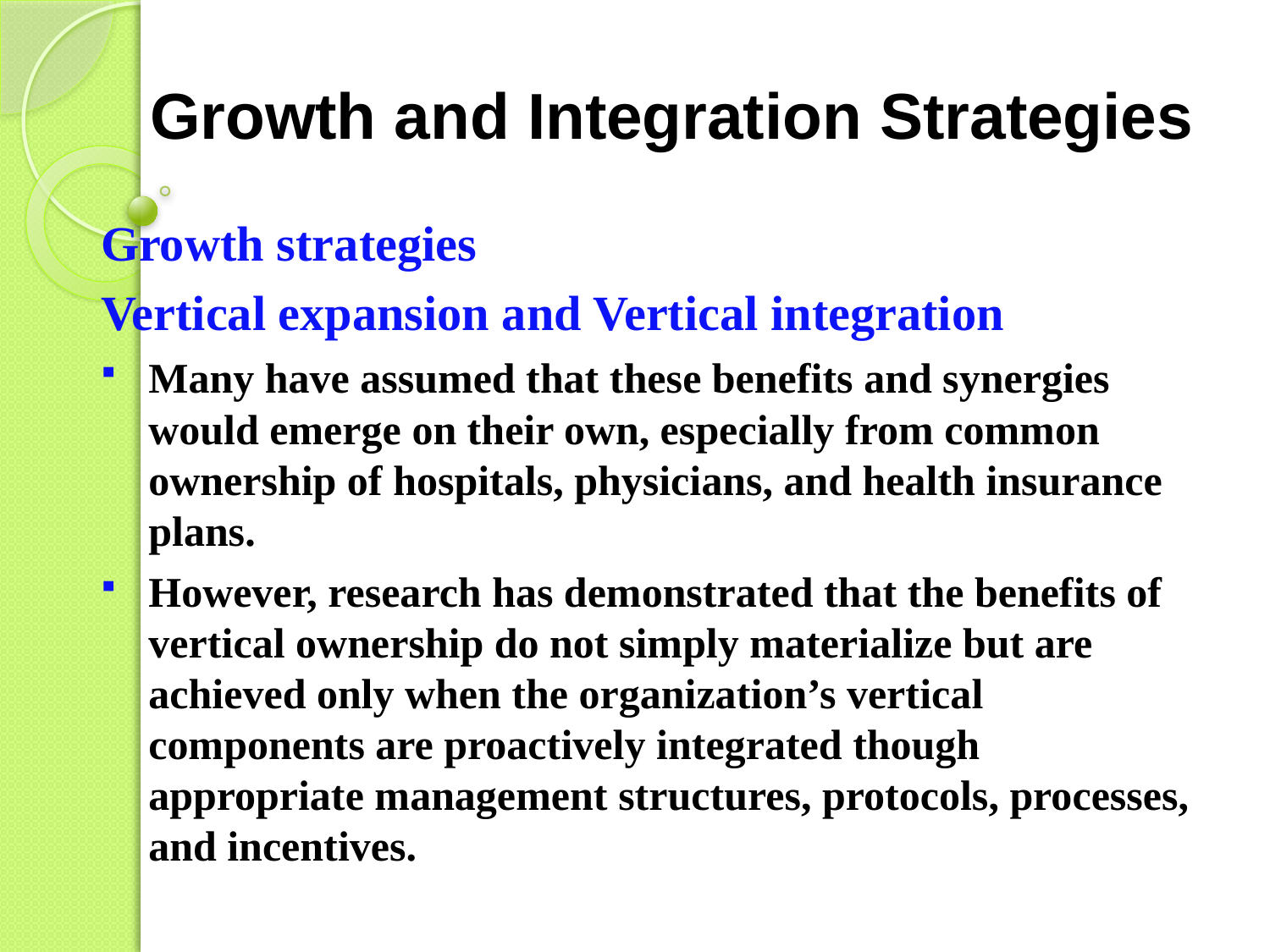

# Growth and Integration Strategies
Growth strategies
Vertical expansion and Vertical integration
Many have assumed that these benefits and synergies would emerge on their own, especially from common ownership of hospitals, physicians, and health insurance plans.
However, research has demonstrated that the benefits of vertical ownership do not simply materialize but are achieved only when the organization’s vertical components are proactively integrated though appropriate management structures, protocols, processes, and incentives.